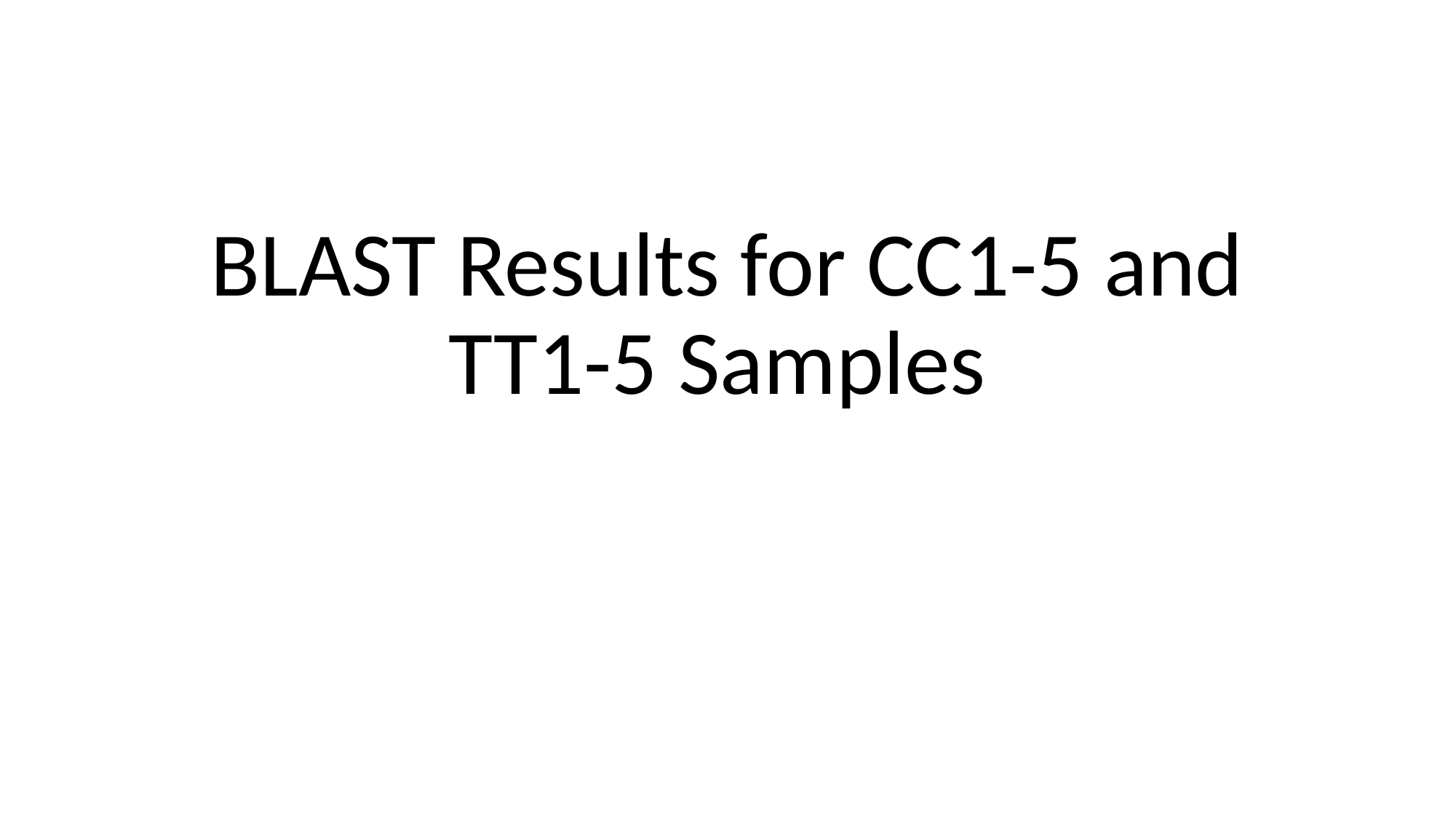

# BLAST Results for CC1-5 and TT1-5 Samples